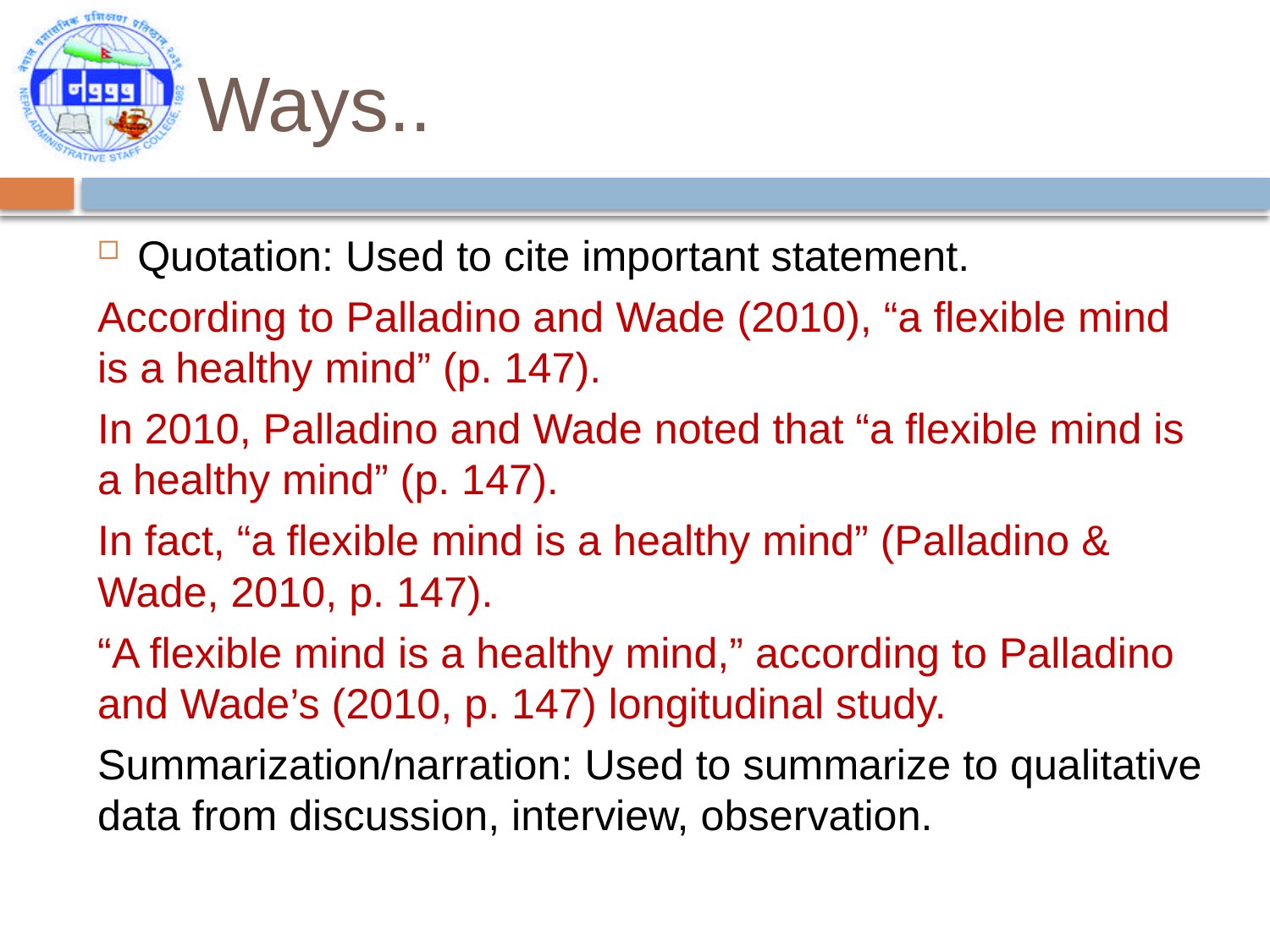

# Ways..
Quotation: Used to cite important statement.
According to Palladino and Wade (2010), “a flexible mind is a healthy mind” (p. 147).
In 2010, Palladino and Wade noted that “a flexible mind is a healthy mind” (p. 147).
In fact, “a flexible mind is a healthy mind” (Palladino & Wade, 2010, p. 147).
“A flexible mind is a healthy mind,” according to Palladino and Wade’s (2010, p. 147) longitudinal study.
Summarization/narration: Used to summarize to qualitative data from discussion, interview, observation.